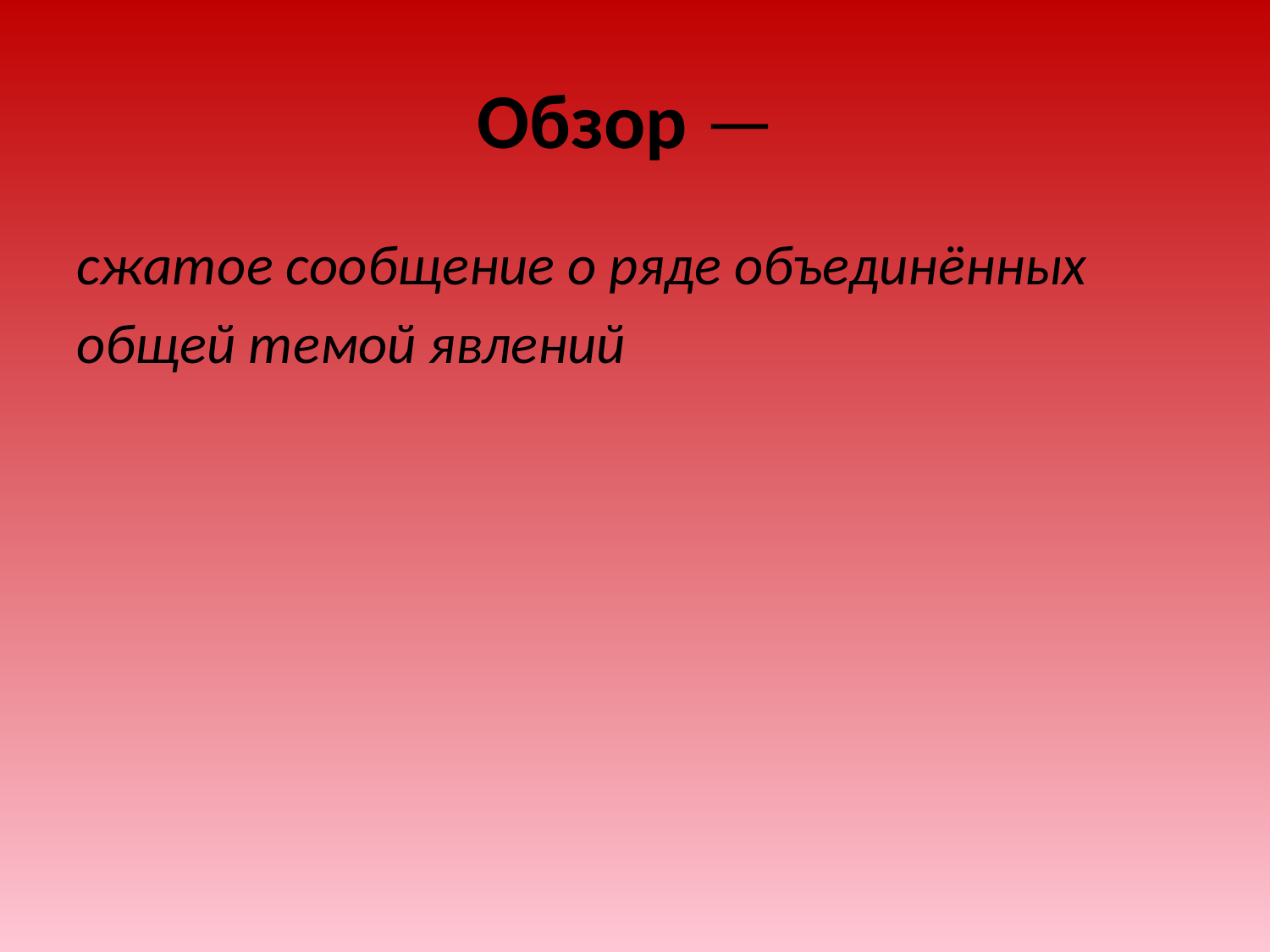

# Обзор —
сжатое сообщение о ряде объединённых
общей темой явлений